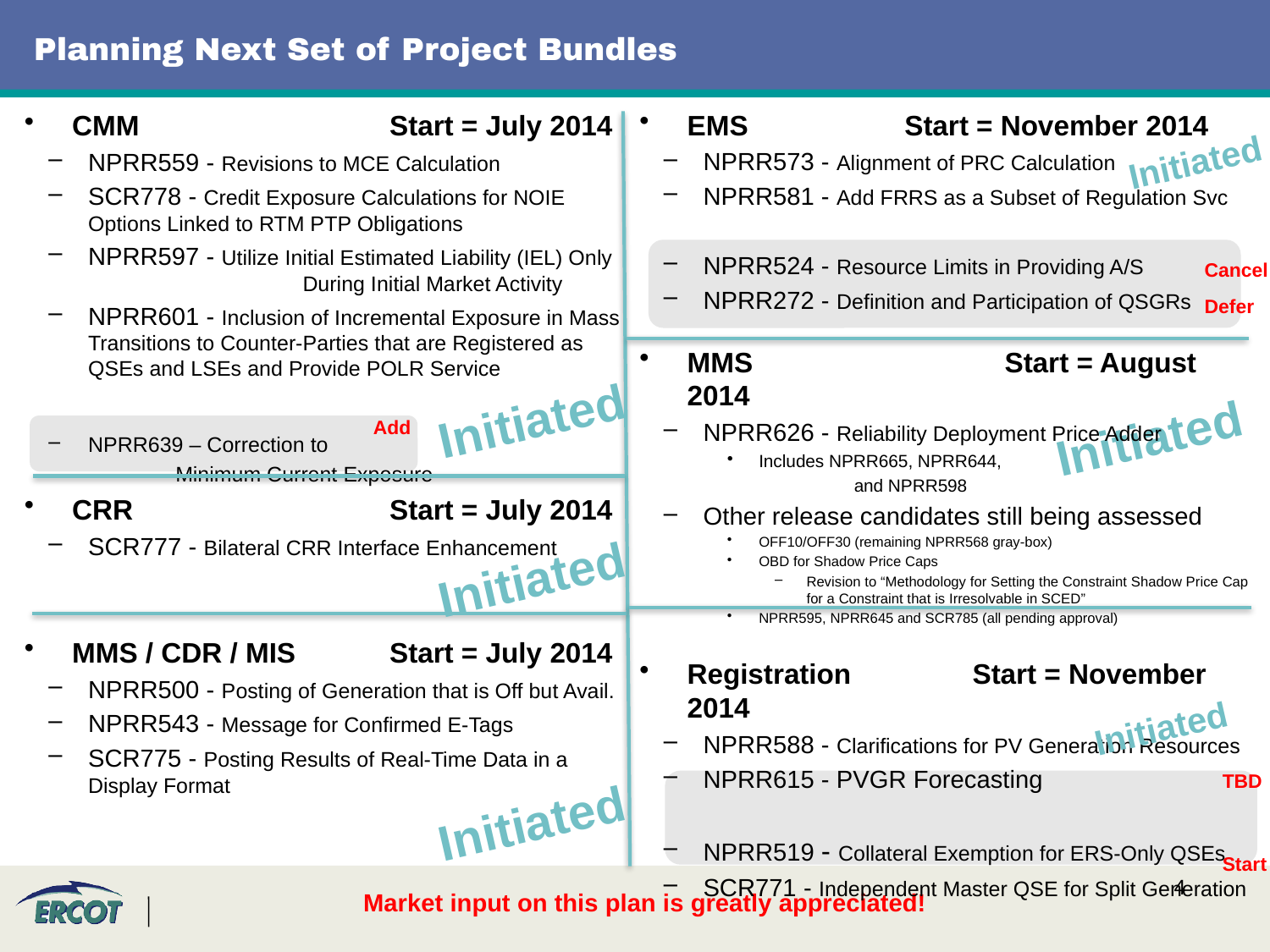

# Planning Next Set of Project Bundles
CMM	Start = July 2014
NPRR559 - Revisions to MCE Calculation
SCR778 - Credit Exposure Calculations for NOIE 	Options Linked to RTM PTP Obligations
NPRR597 - Utilize Initial Estimated Liability (IEL) Only 	During Initial Market Activity
NPRR601 - Inclusion of Incremental Exposure in Mass Transitions to Counter-Parties that are Registered as QSEs and LSEs and Provide POLR Service

NPRR639 – Correction to
	Minimum Current Exposure
CRR	Start = July 2014
SCR777 - Bilateral CRR Interface Enhancement

MMS / CDR / MIS	Start = July 2014
NPRR500 - Posting of Generation that is Off but Avail.
NPRR543 - Message for Confirmed E-Tags
SCR775 - Posting Results of Real-Time Data in a 	Display Format
EMS                    Start = November 2014
NPRR573 - Alignment of PRC Calculation
NPRR581 - Add FRRS as a Subset of Regulation Svc

NPRR524 - Resource Limits in Providing A/S
NPRR272 - Definition and Participation of QSGRs

MMS	Start = August 2014
NPRR626 - Reliability Deployment Price Adder
Includes NPRR665, NPRR644,
	and NPRR598
Other release candidates still being assessed
OFF10/OFF30 (remaining NPRR568 gray-box)
OBD for Shadow Price Caps
Revision to “Methodology for Setting the Constraint Shadow Price Cap for a Constraint that is Irresolvable in SCED”
NPRR595, NPRR645 and SCR785 (all pending approval)

Registration	Start = November 2014
NPRR588 - Clarifications for PV Generation Resources
NPRR615 - PVGR Forecasting

NPRR519 - Collateral Exemption for ERS-Only QSEs
SCR771 - Independent Master QSE for Split Generation
Initiated

Cancel

Defer
Initiated
Initiated
Add

Initiated
Initiated
TBD

Start

Initiated
Market input on this plan is greatly appreciated!